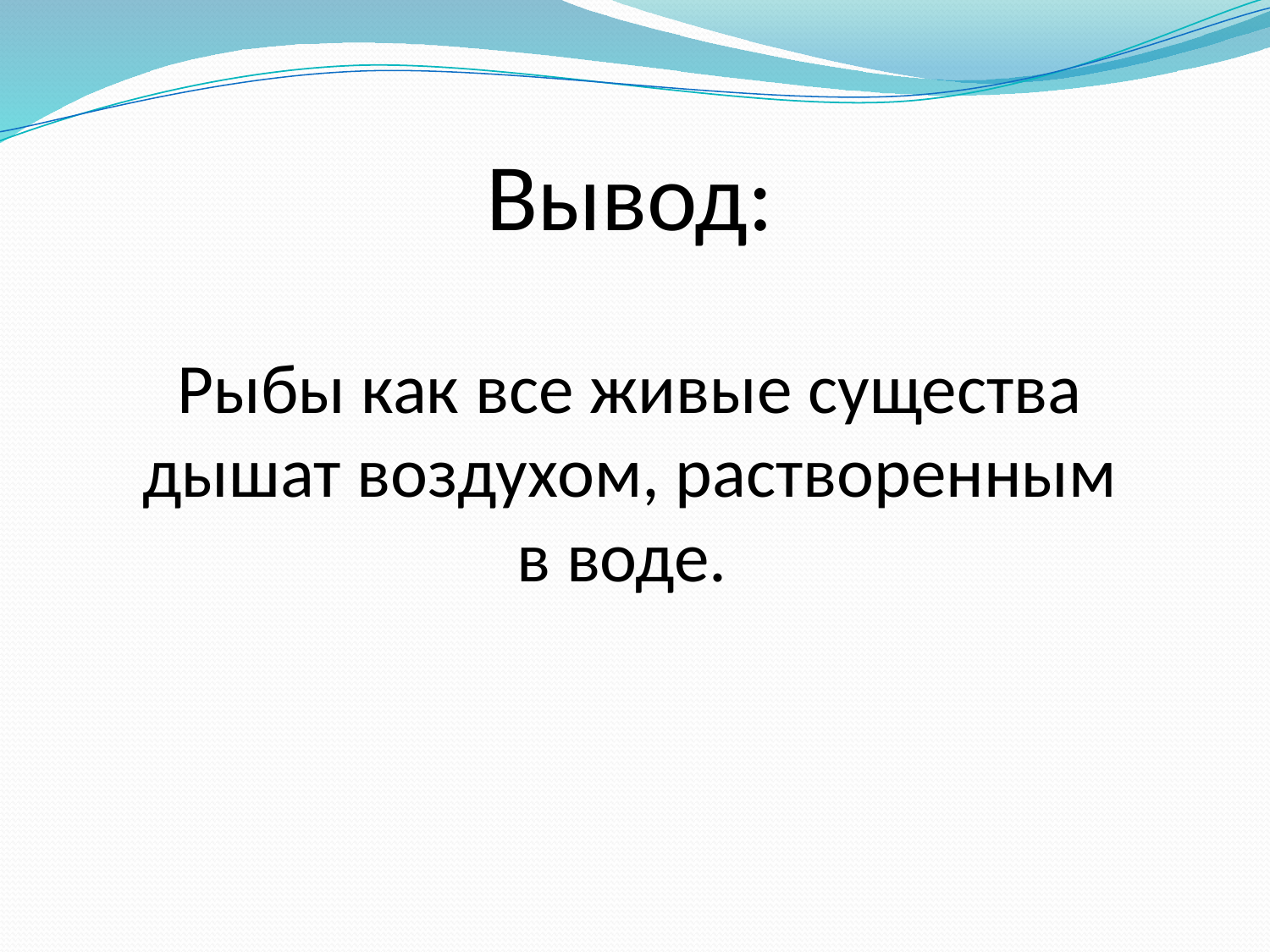

#
Вывод:

Рыбы как все живые существа дышат воздухом, растворенным в воде.